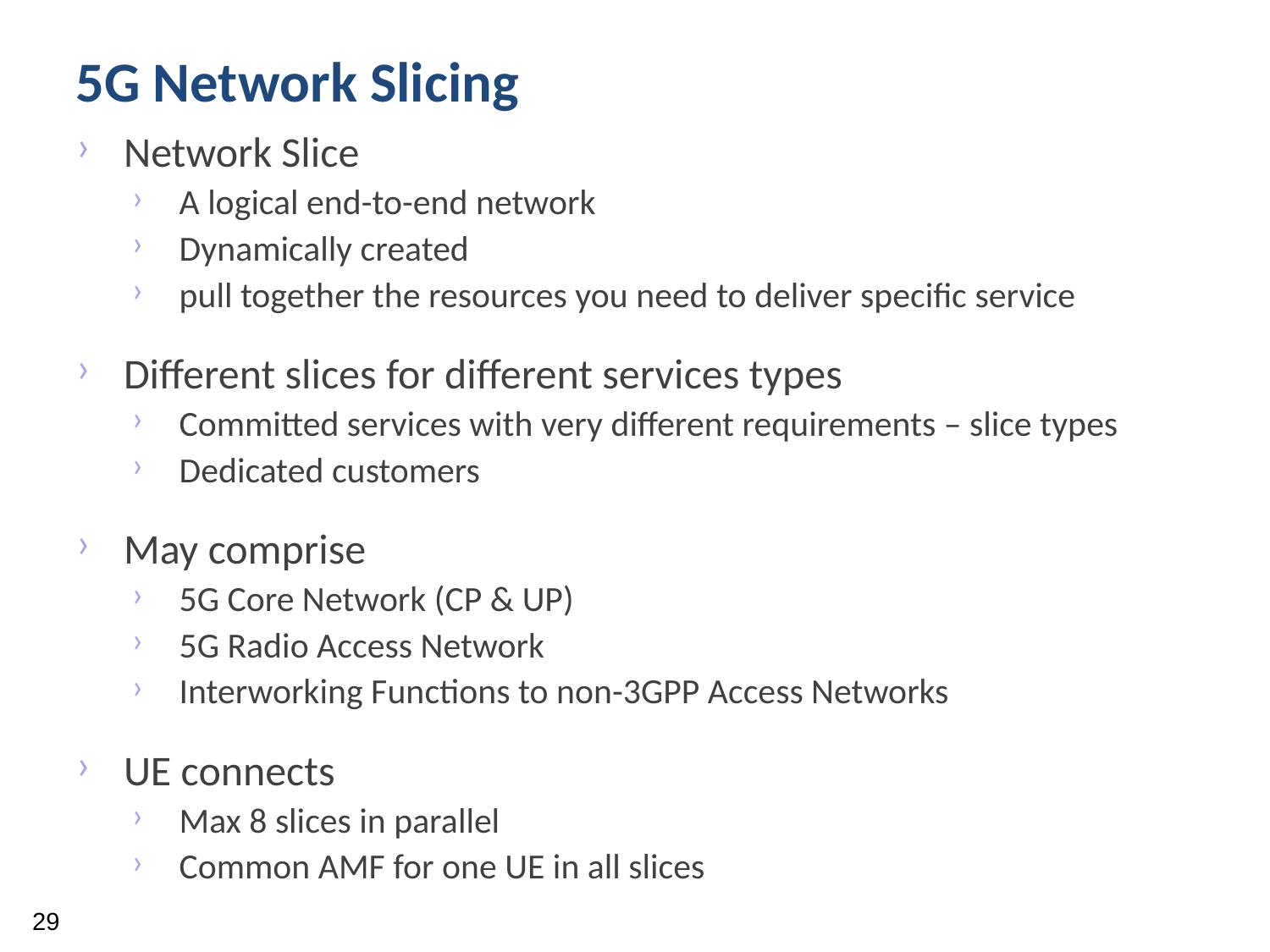

5G Network Slicing
Network Slice
A logical end-to-end network
Dynamically created
pull together the resources you need to deliver specific service
Different slices for different services types
Committed services with very different requirements – slice types
Dedicated customers
May comprise
5G Core Network (CP & UP)
5G Radio Access Network
Interworking Functions to non-3GPP Access Networks
UE connects
Max 8 slices in parallel
Common AMF for one UE in all slices